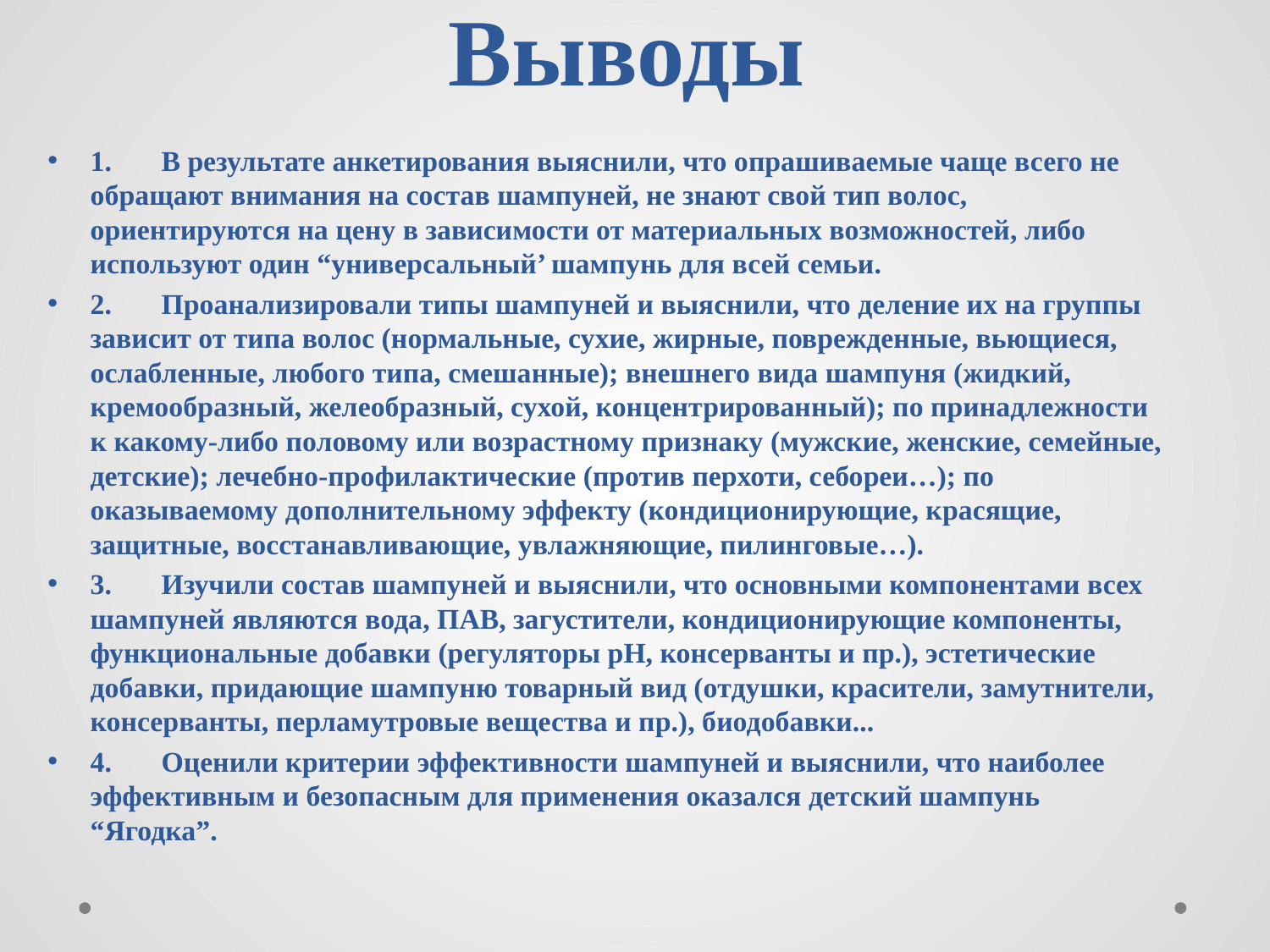

# Выводы
1.	В результате анкетирования выяснили, что опрашиваемые чаще всего не обращают внимания на состав шампуней, не знают свой тип волос, ориентируются на цену в зависимости от материальных возможностей, либо используют один “универсальный’ шампунь для всей семьи.
2.	Проанализировали типы шампуней и выяснили, что деление их на группы зависит от типа волос (нормальные, сухие, жирные, поврежденные, вьющиеся, ослабленные, любого типа, смешанные); внешнего вида шампуня (жидкий, кремообразный, желеобразный, сухой, концентрированный); по принадлежности к какому-либо половому или возрастному признаку (мужские, женские, семейные, детские); лечебно-профилактические (против перхоти, себореи…); по оказываемому дополнительному эффекту (кондиционирующие, красящие, защитные, восстанавливающие, увлажняющие, пилинговые…).
3.	Изучили состав шампуней и выяснили, что основными компонентами всех шампуней являются вода, ПАВ, загустители, кондиционирующие компоненты, функциональные добавки (регуляторы рН, консерванты и пр.), эстетические добавки, придающие шампуню товарный вид (отдушки, красители, замутнители, консерванты, перламутровые вещества и пр.), биодобавки...
4.	Оценили критерии эффективности шампуней и выяснили, что наиболее эффективным и безопасным для применения оказался детский шампунь “Ягодка”.